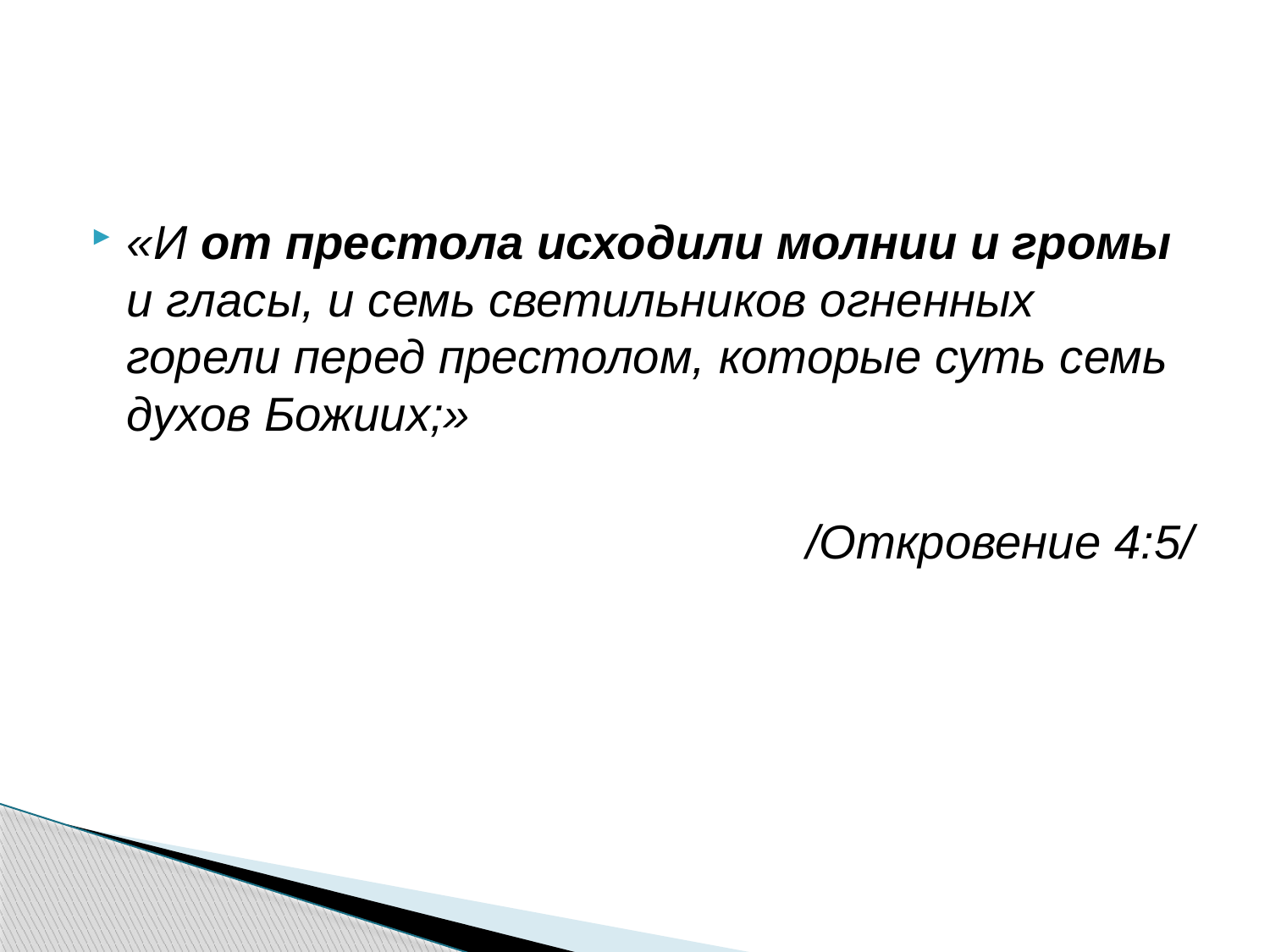

#
«И от престола исходили молнии и громы и гласы, и семь светильников огненных горели перед престолом, которые суть семь духов Божиих;»

/Откровение 4:5/